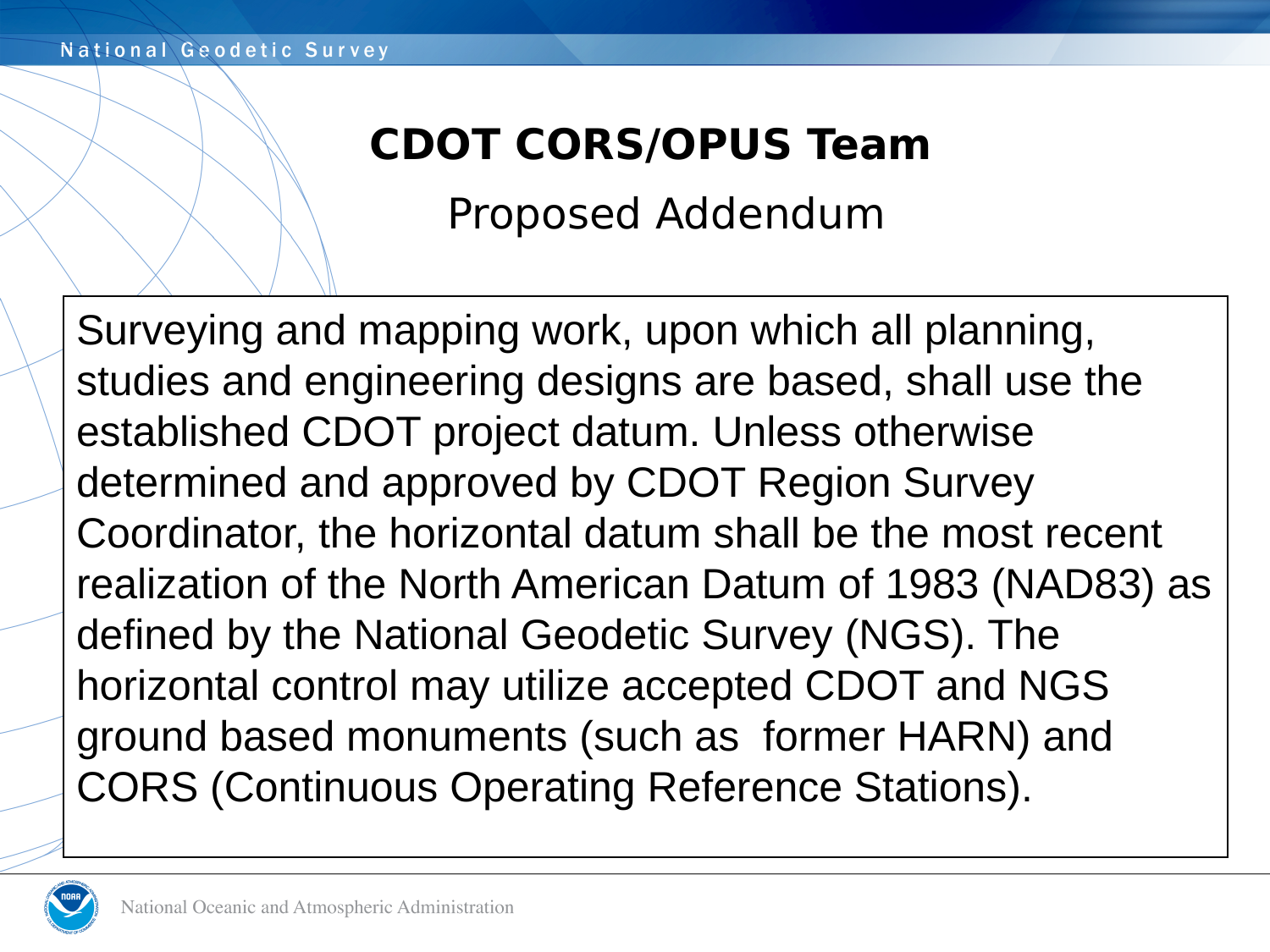

# CDOT CORS/OPUS Team
Proposed Addendum
Surveying and mapping work, upon which all planning, studies and engineering designs are based, shall use the established CDOT project datum. Unless otherwise determined and approved by CDOT Region Survey Coordinator, the horizontal datum shall be the most recent realization of the North American Datum of 1983 (NAD83) as defined by the National Geodetic Survey (NGS). The horizontal control may utilize accepted CDOT and NGS ground based monuments (such as  former HARN) and CORS (Continuous Operating Reference Stations).